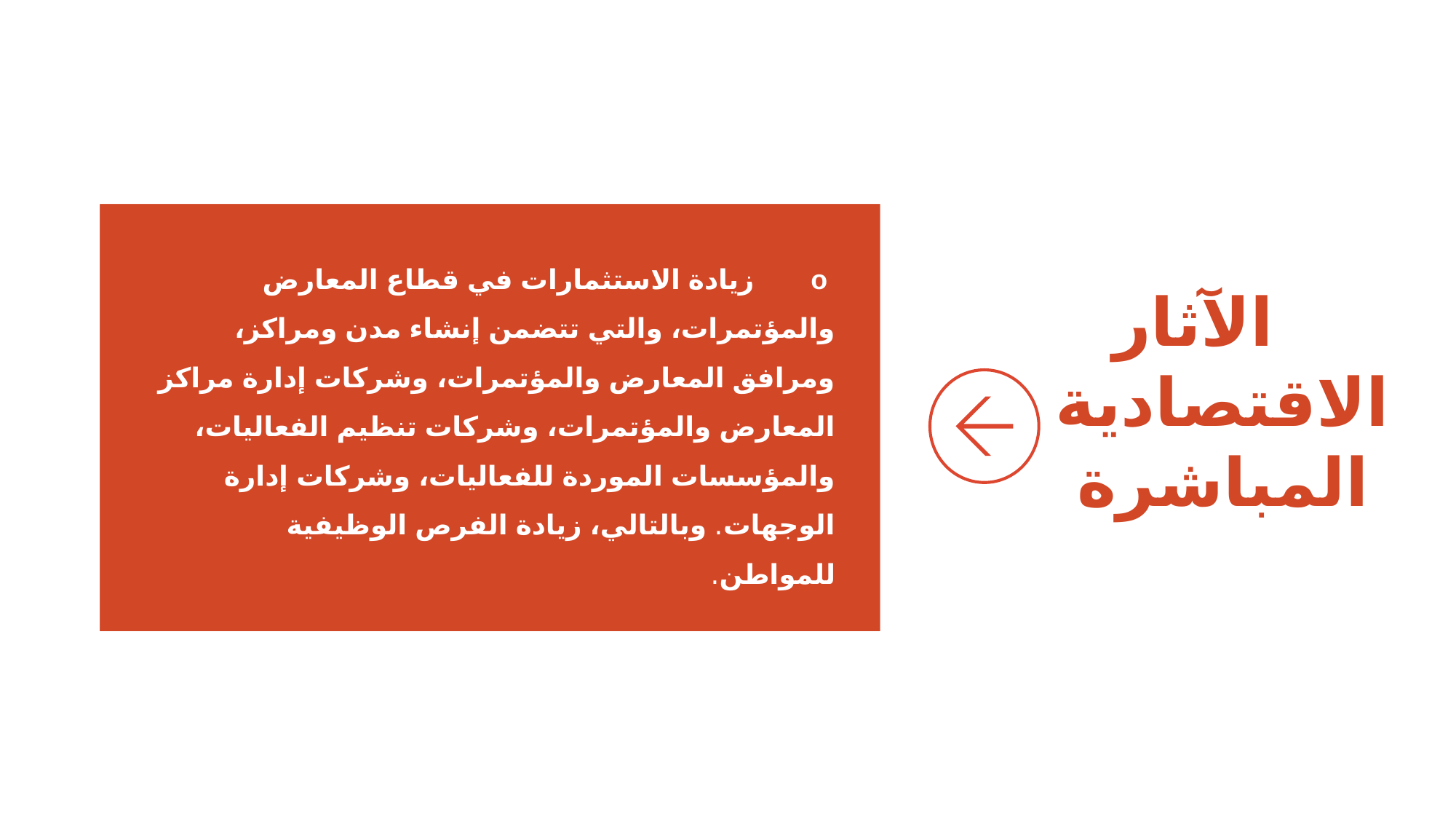

# الآثار الاقتصادية المباشرة
 o       زيادة الاستثمارات في قطاع المعارض والمؤتمرات، والتي تتضمن إنشاء مدن ومراكز، ومرافق المعارض والمؤتمرات، وشركات إدارة مراكز المعارض والمؤتمرات، وشركات تنظيم الفعاليات، والمؤسسات الموردة للفعاليات، وشركات إدارة الوجهات. وبالتالي، زيادة الفرص الوظيفية للمواطن.

  الآثار الاقتصادية المباشرة: